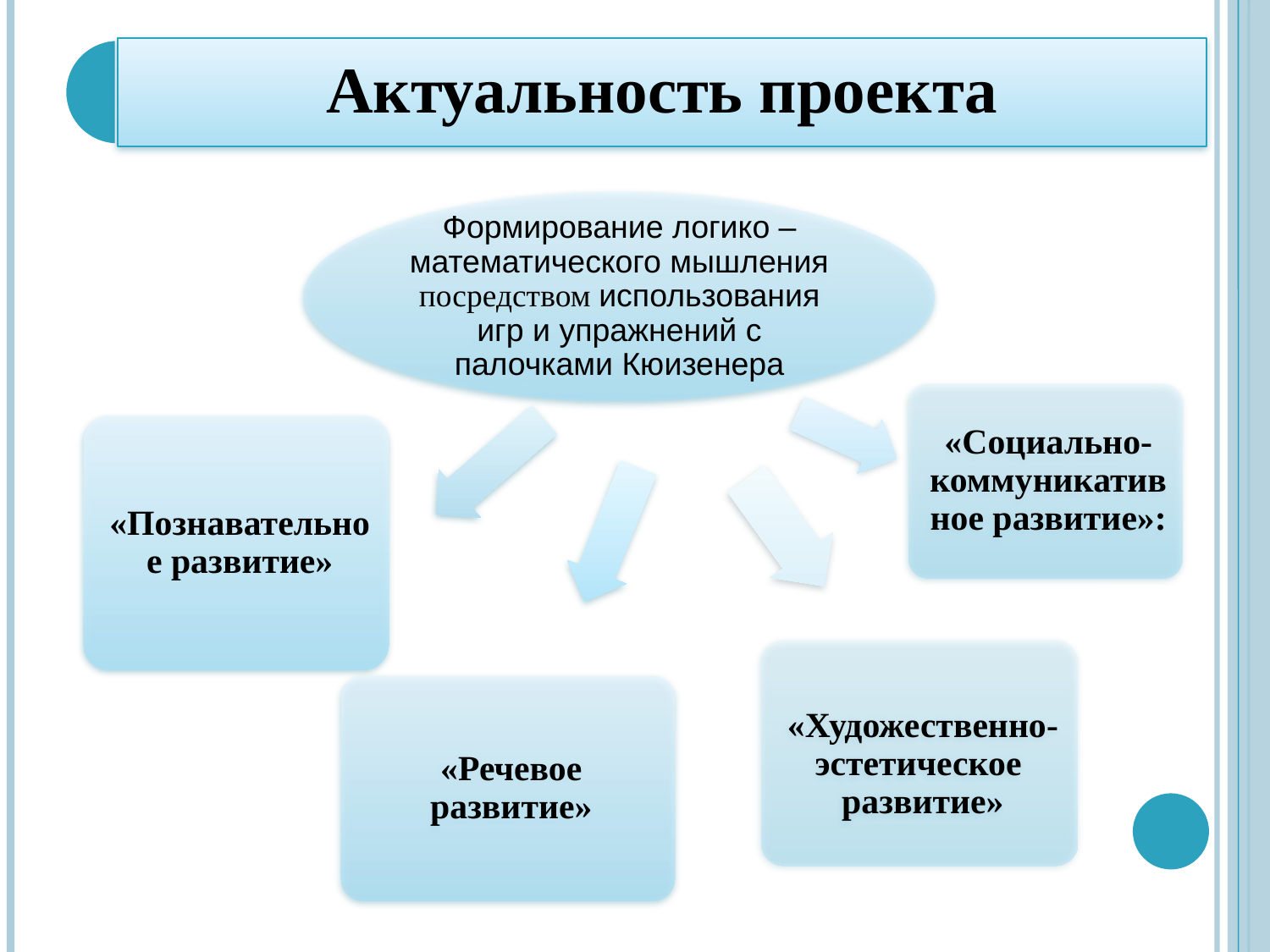

Актуальность проекта
Формирование логико – математического мышления посредством использования игр и упражнений с палочками Кюизенера
«Познавательное развитие»
«Речевое развитие»
«Социально-коммуникативное развитие»:

«Художественно-эстетическое  развитие»